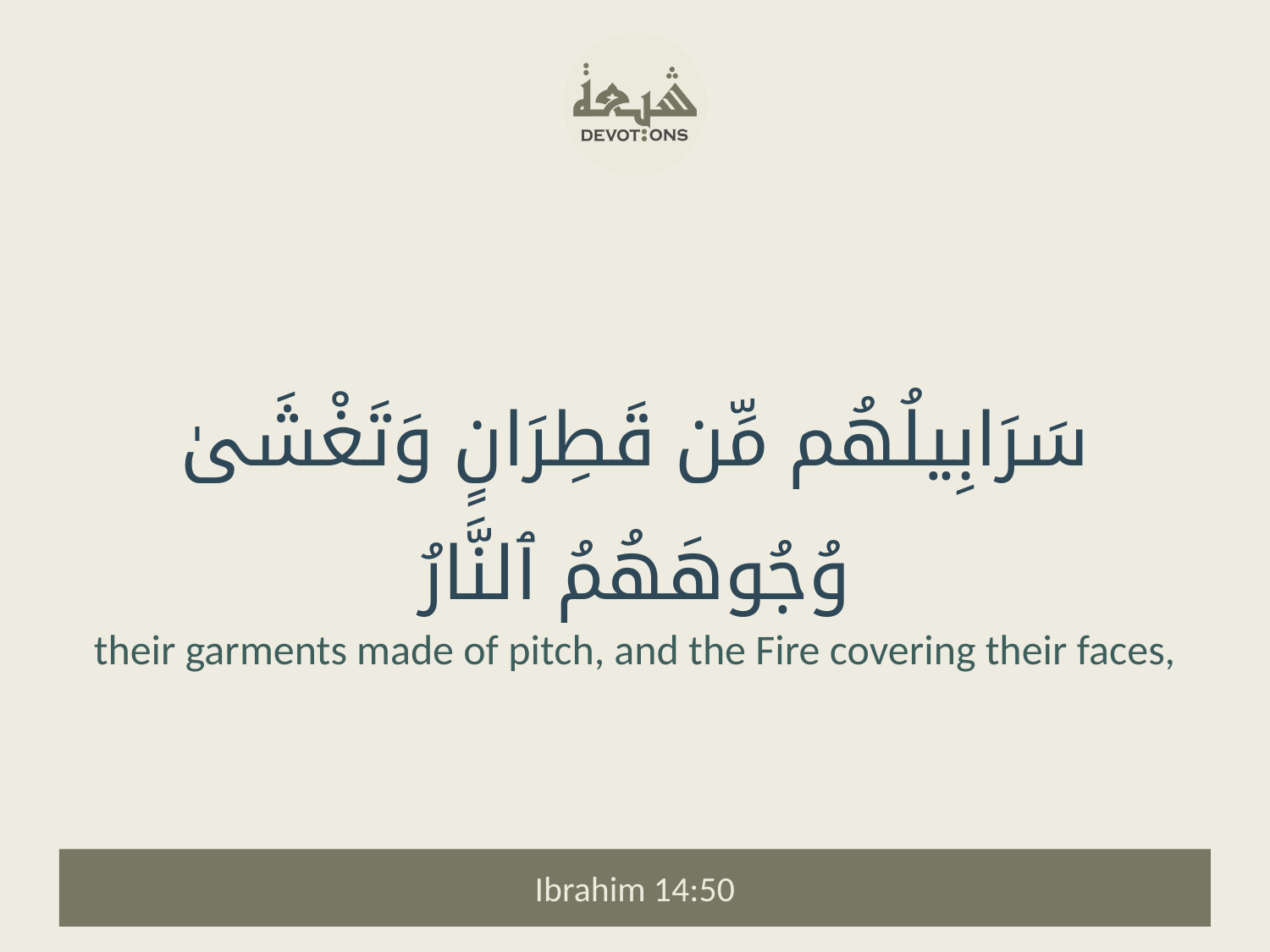

سَرَابِيلُهُم مِّن قَطِرَانٍ وَتَغْشَىٰ وُجُوهَهُمُ ٱلنَّارُ
their garments made of pitch, and the Fire covering their faces,
Ibrahim 14:50